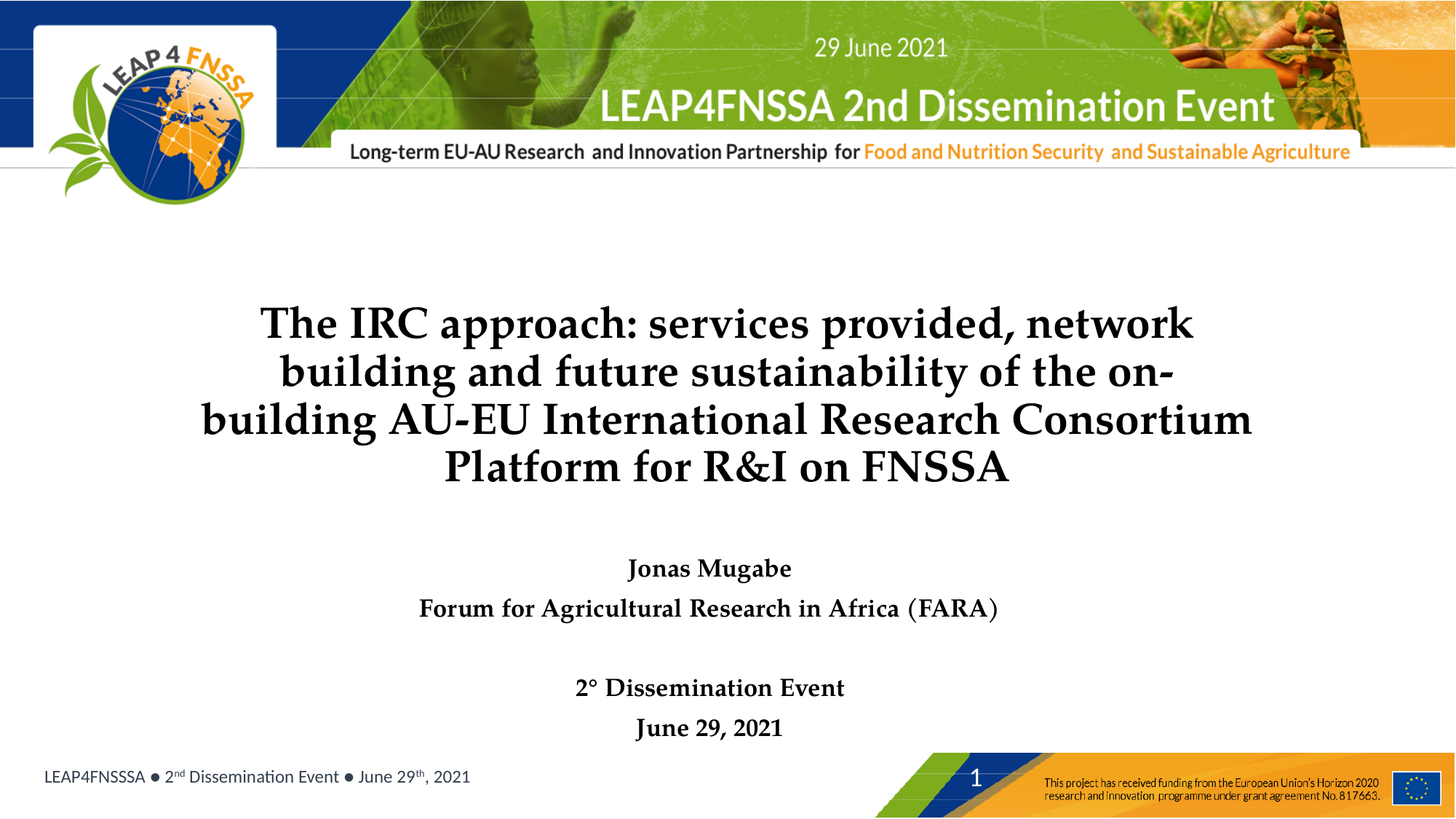

# The IRC approach: services provided, network building and future sustainability of the on-building AU-EU International Research Consortium Platform for R&I on FNSSA
Jonas Mugabe
Forum for Agricultural Research in Africa (FARA)

2° Dissemination Event
June 29, 2021